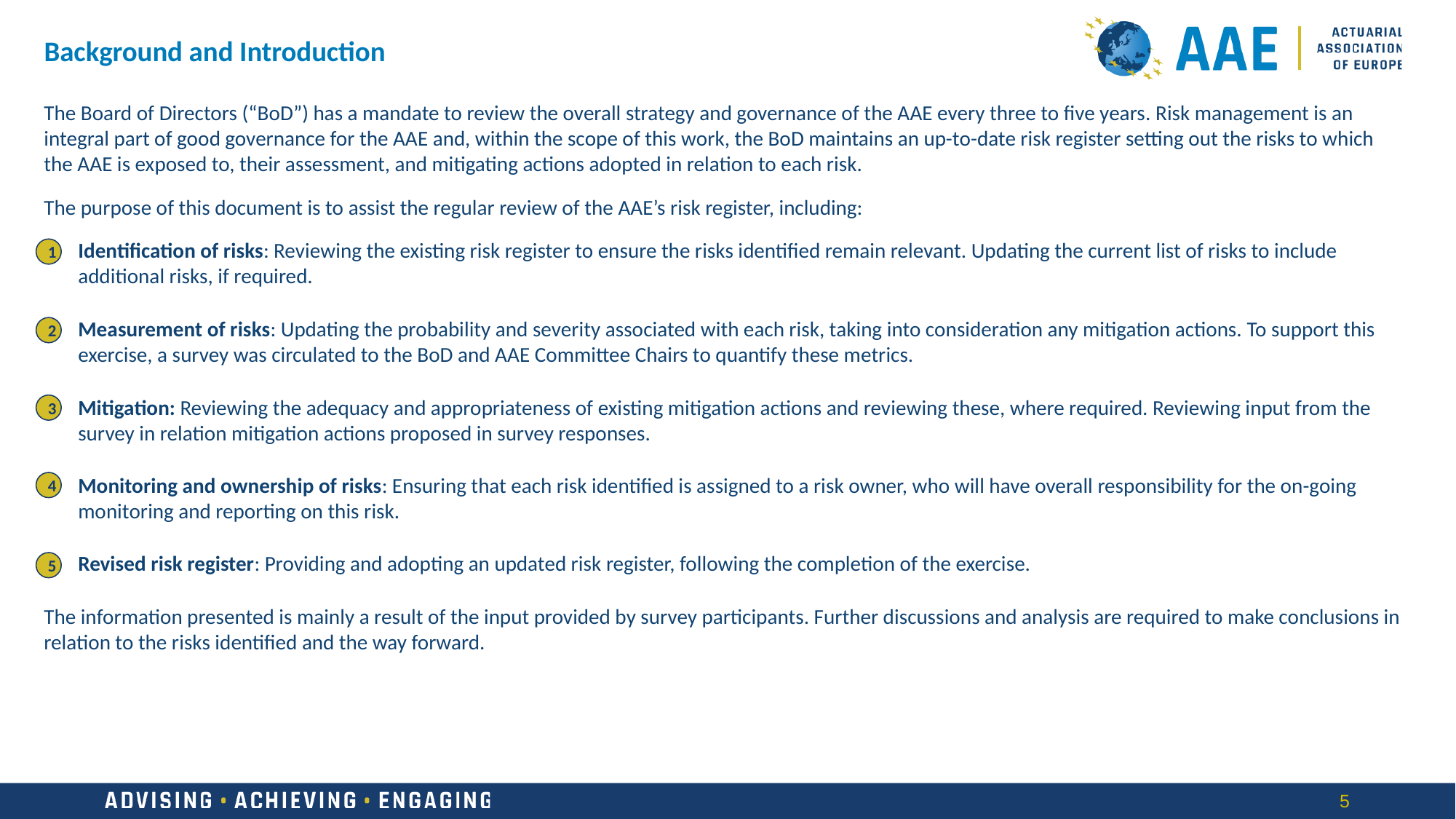

Background and Introduction
The Board of Directors (“BoD”) has a mandate to review the overall strategy and governance of the AAE every three to five years. Risk management is an integral part of good governance for the AAE and, within the scope of this work, the BoD maintains an up-to-date risk register setting out the risks to which the AAE is exposed to, their assessment, and mitigating actions adopted in relation to each risk.
The purpose of this document is to assist the regular review of the AAE’s risk register, including:
Identification of risks: Reviewing the existing risk register to ensure the risks identified remain relevant. Updating the current list of risks to include additional risks, if required.
Measurement of risks: Updating the probability and severity associated with each risk, taking into consideration any mitigation actions. To support this exercise, a survey was circulated to the BoD and AAE Committee Chairs to quantify these metrics.
Mitigation: Reviewing the adequacy and appropriateness of existing mitigation actions and reviewing these, where required. Reviewing input from the survey in relation mitigation actions proposed in survey responses.
Monitoring and ownership of risks: Ensuring that each risk identified is assigned to a risk owner, who will have overall responsibility for the on-going monitoring and reporting on this risk.
Revised risk register: Providing and adopting an updated risk register, following the completion of the exercise.
The information presented is mainly a result of the input provided by survey participants. Further discussions and analysis are required to make conclusions in relation to the risks identified and the way forward.
1
2
3
4
5
5